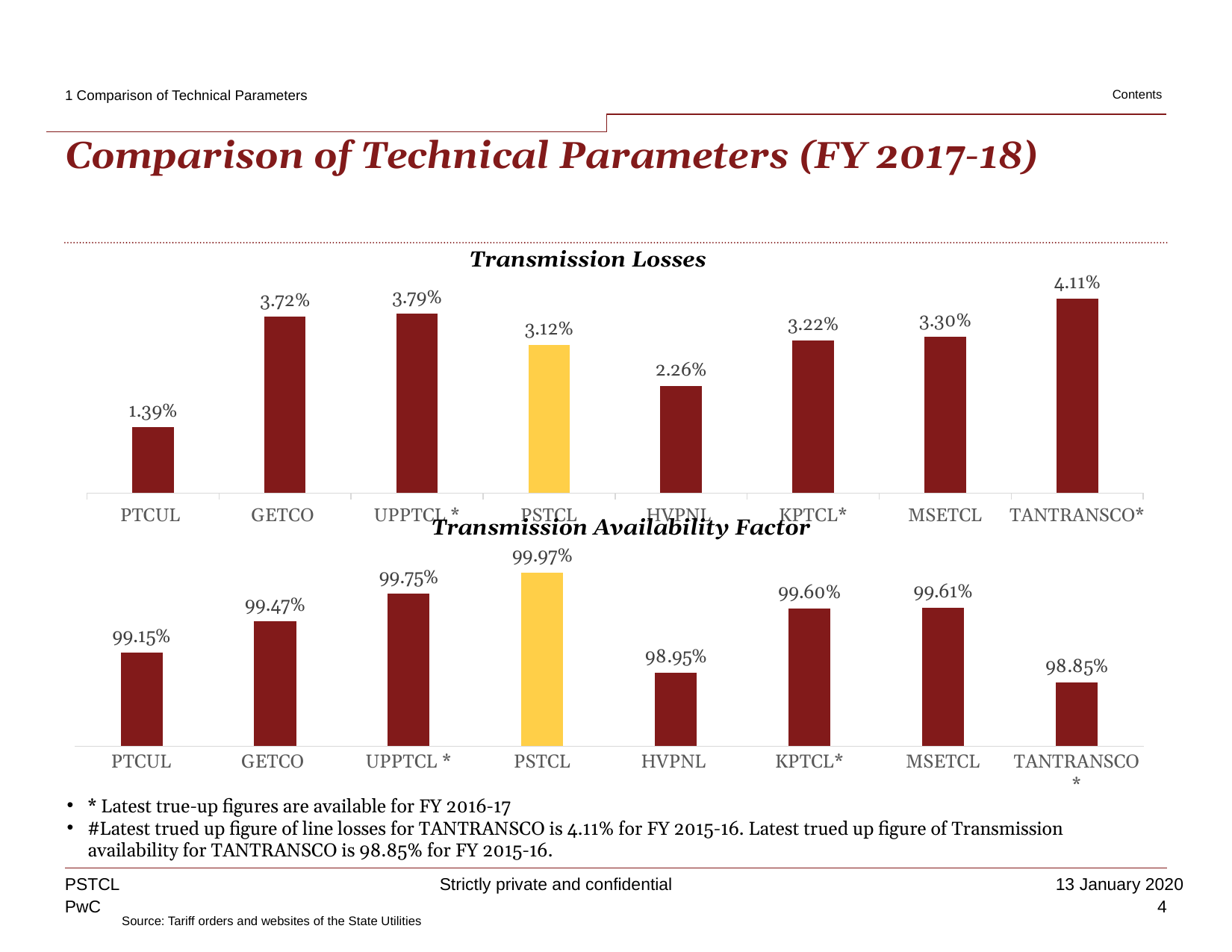

1 Comparison of Technical Parameters
Contents
# Comparison of Technical Parameters (FY 2017-18)
Transmission Losses

### Chart

| Category | Transmission Losses (%) |
|---|---|
| PTCUL  | 0.0139 |
| GETCO  | 0.0372 |
| UPPTCL * | 0.0379 |
| PSTCL | 0.0312 |
| HVPNL  | 0.0226 |
| KPTCL* | 0.0322 |
| MSETCL | 0.033 |
| TANTRANSCO* | 0.0411 |
Transmission Availability Factor

### Chart

| Category | Transmission Availability Factor (%) |
|---|---|
| PTCUL | 0.9915 |
| GETCO  | 0.9947 |
| UPPTCL * | 0.9975 |
| PSTCL | 0.9997 |
| HVPNL  | 0.9895 |
| KPTCL* | 0.996 |
| MSETCL | 0.9961 |
| TANTRANSCO* | 0.9885 |
* Latest true-up figures are available for FY 2016-17
#Latest trued up figure of line losses for TANTRANSCO is 4.11% for FY 2015-16. Latest trued up figure of Transmission availability for TANTRANSCO is 98.85% for FY 2015-16.
PSTCL
4
Source: Tariff orders and websites of the State Utilities